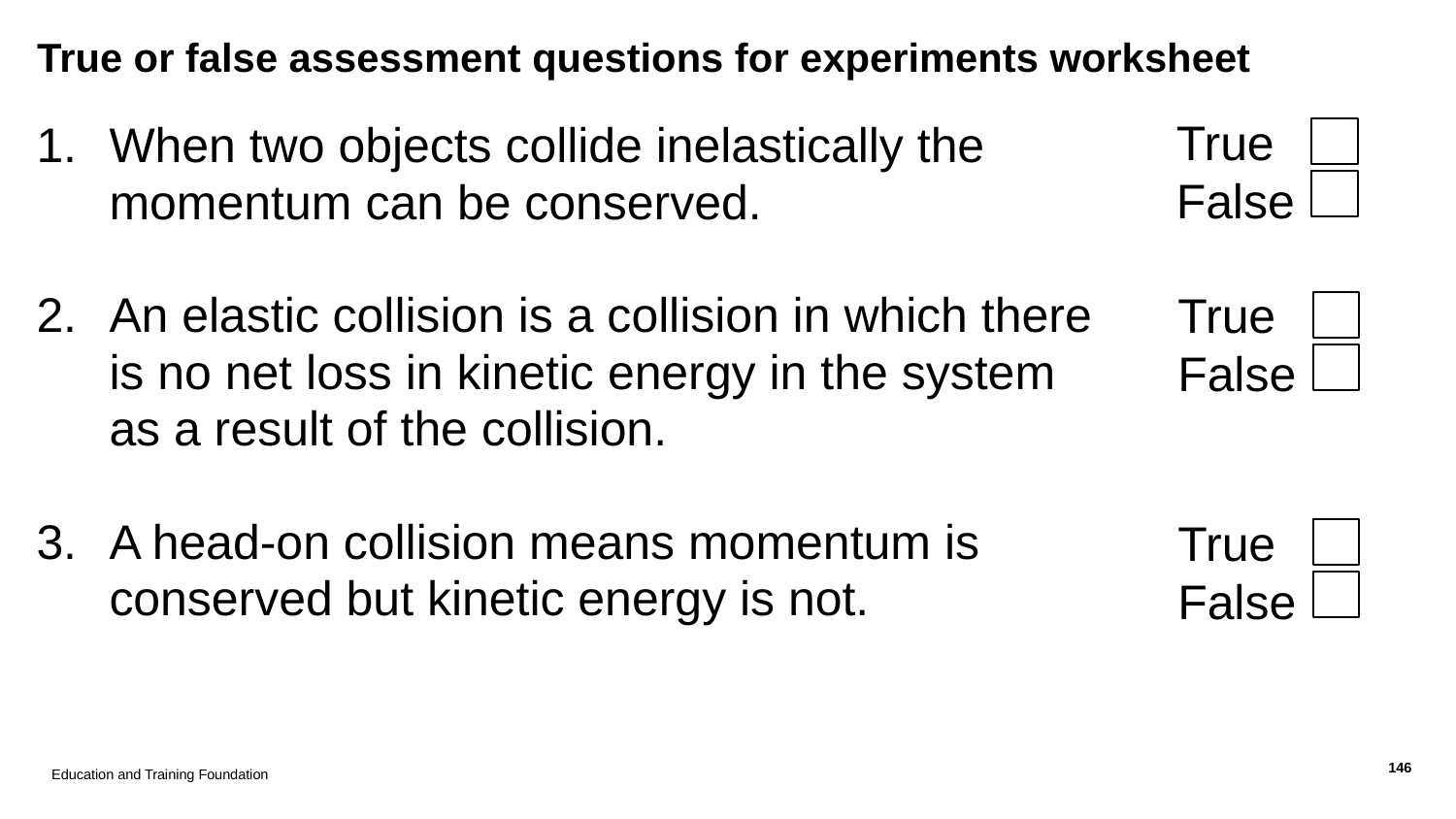

# True or false assessment questions for experiments worksheet
True
False

When two objects collide inelastically the momentum can be conserved.
An elastic collision is a collision in which there is no net loss in kinetic energy in the system as a result of the collision.
A head-on collision means momentum is conserved but kinetic energy is not.
True
False

True
False

Education and Training Foundation
146